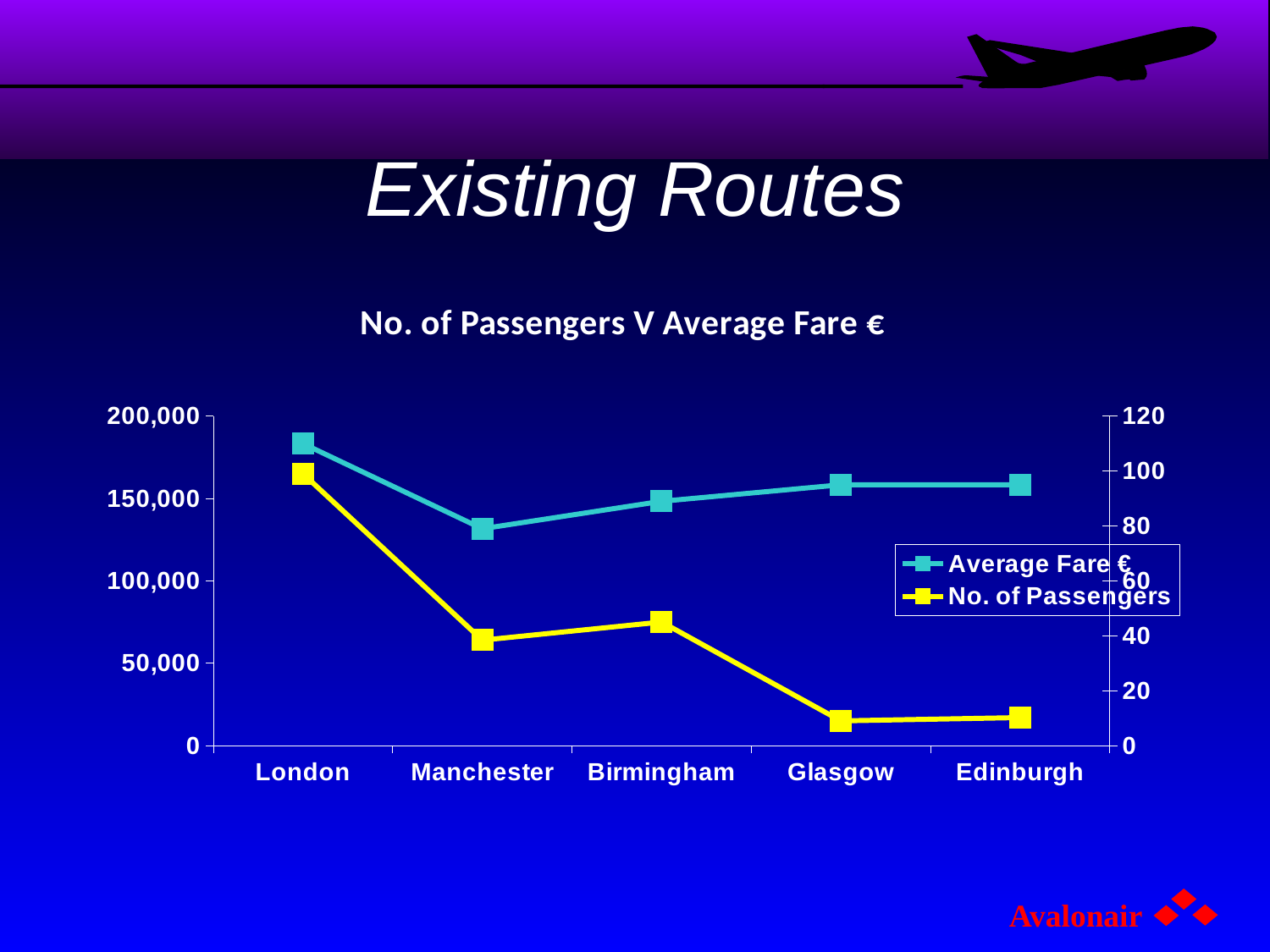

# Existing Routes

### Chart: No. of Passengers V Average Fare €

| Category | Average Fare € | No. of Passengers |
|---|---|---|
| London | 110.0 | 165000.0 |
| Manchester | 79.0 | 64000.0 |
| Birmingham | 89.0 | 75000.0 |
| Glasgow | 95.0 | 15000.0 |
| Edinburgh | 95.0 | 17000.0 |